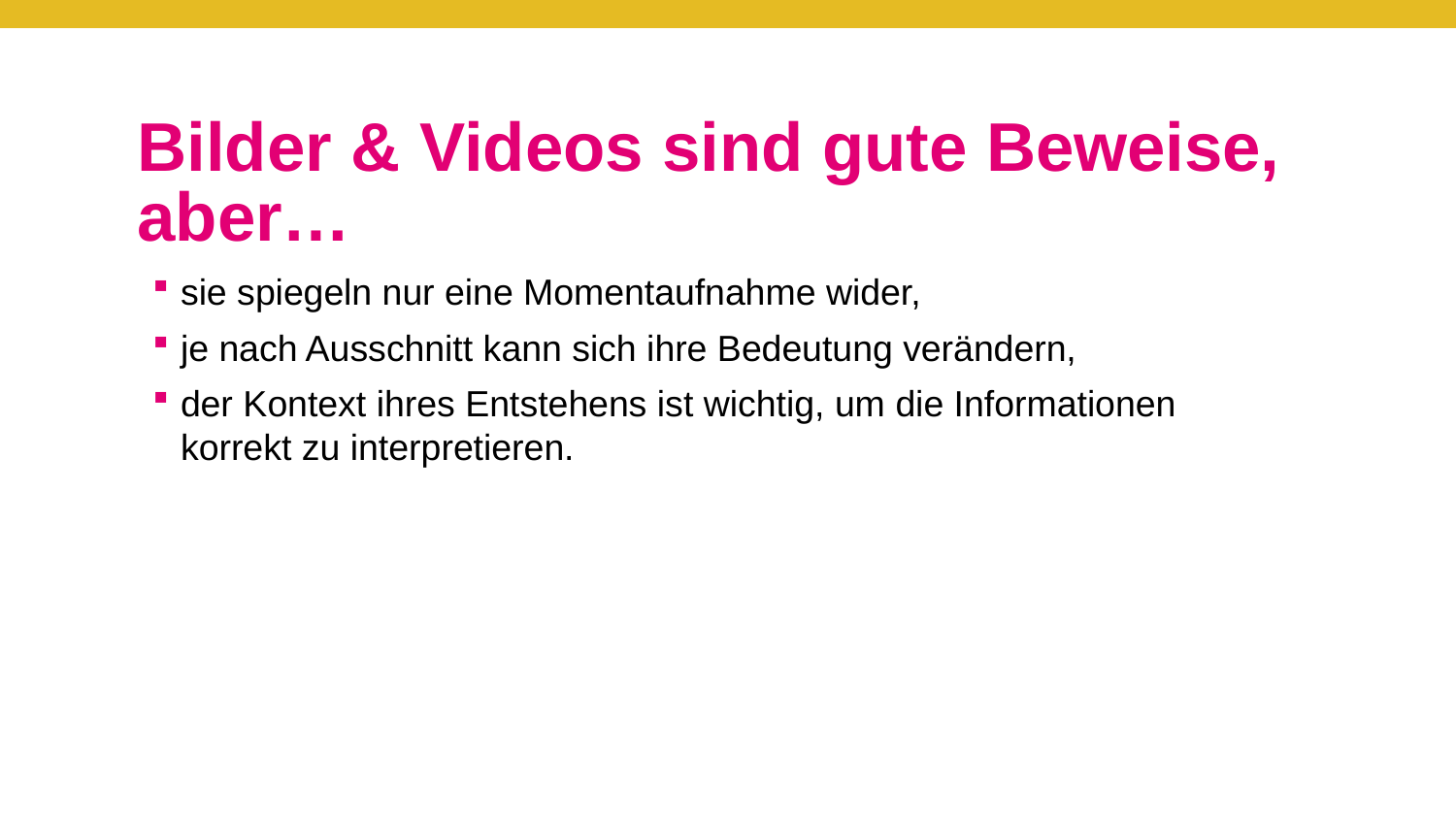

# Bilder & Videos sind gute Beweise, aber…
sie spiegeln nur eine Momentaufnahme wider,
je nach Ausschnitt kann sich ihre Bedeutung verändern,
der Kontext ihres Entstehens ist wichtig, um die Informationen korrekt zu interpretieren.